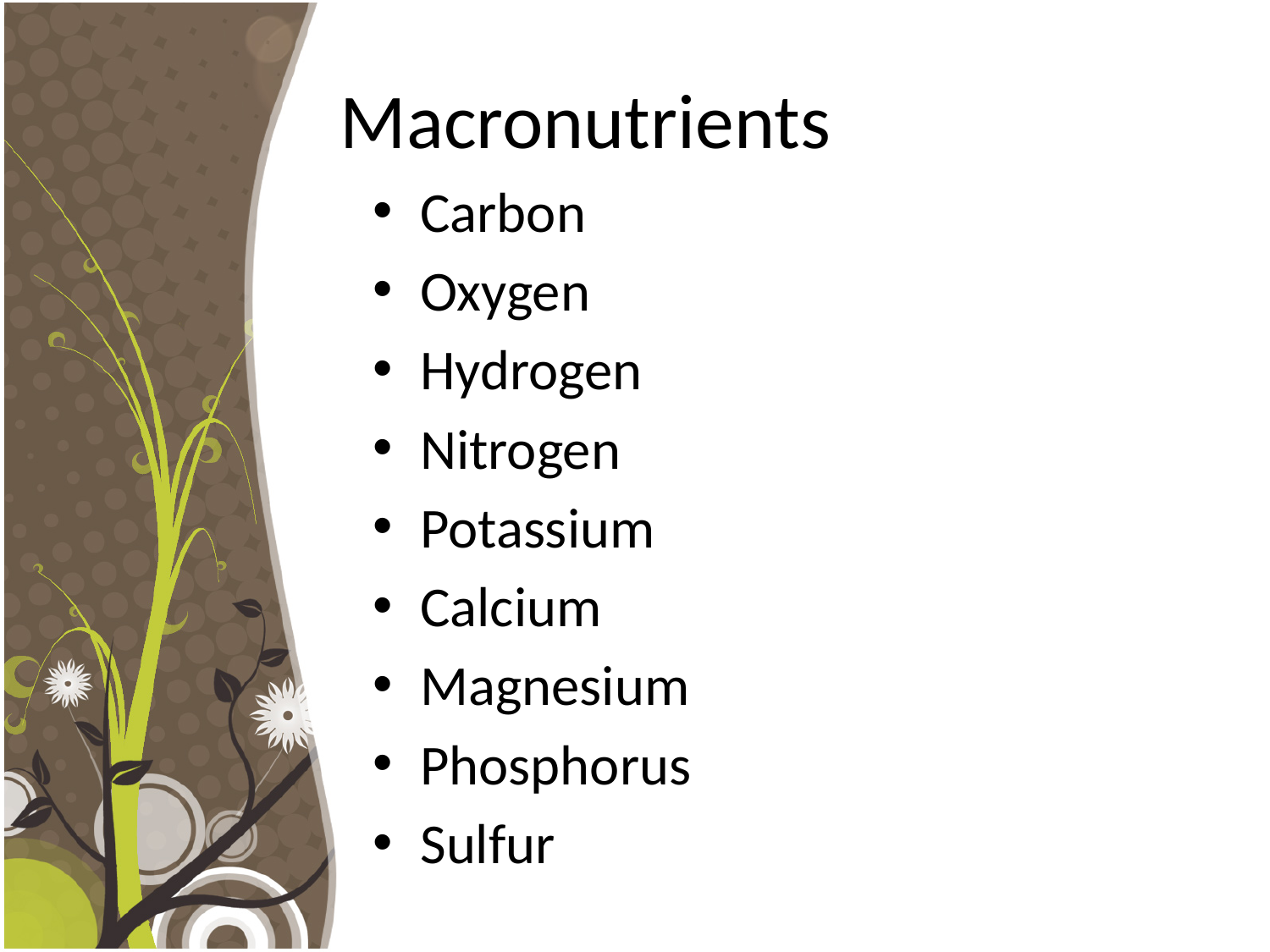

# Macronutrients
Carbon
Oxygen
Hydrogen
Nitrogen
Potassium
Calcium
Magnesium
Phosphorus
Sulfur